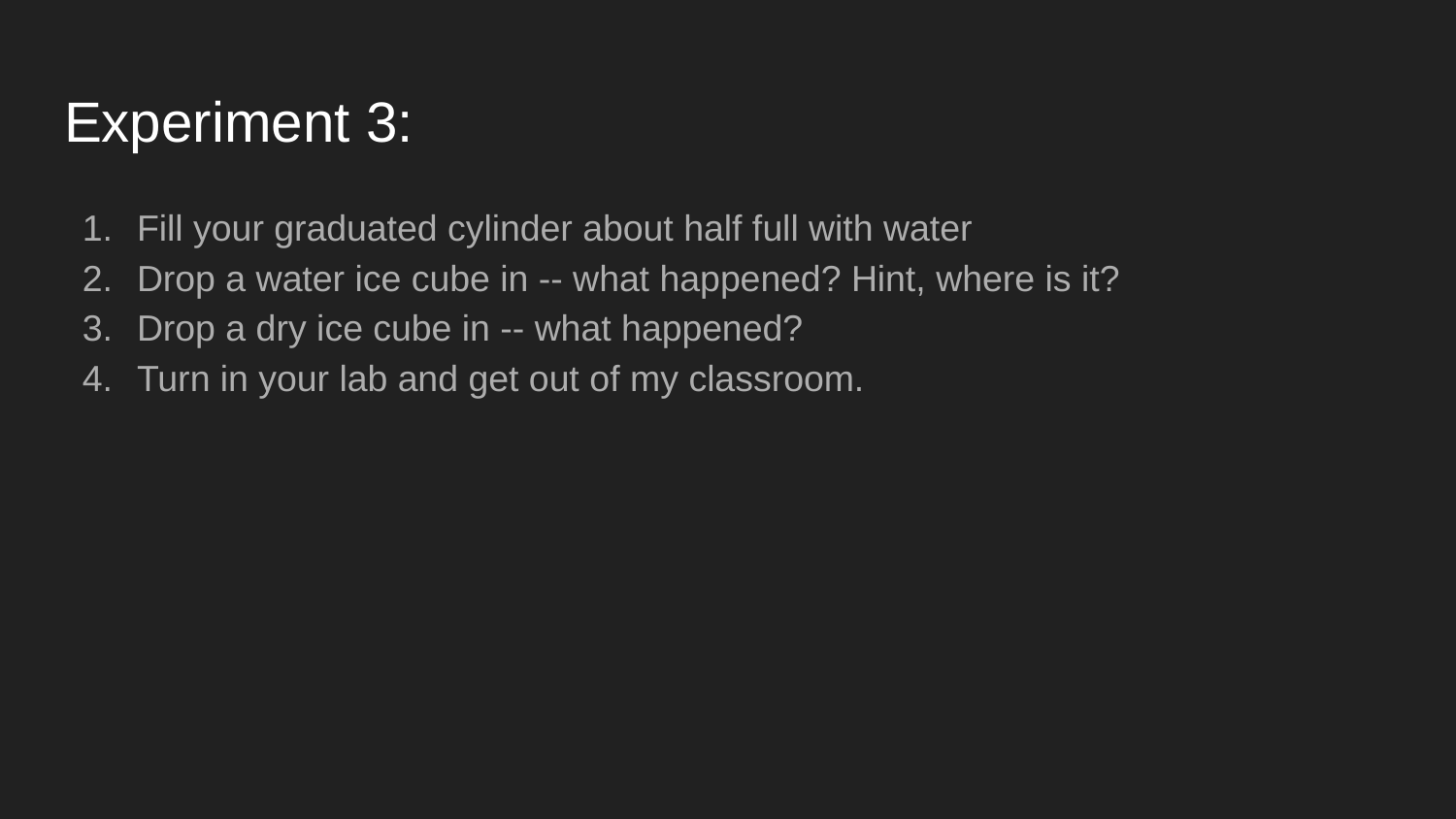

# Experiment 3:
Fill your graduated cylinder about half full with water
Drop a water ice cube in -- what happened? Hint, where is it?
Drop a dry ice cube in -- what happened?
Turn in your lab and get out of my classroom.